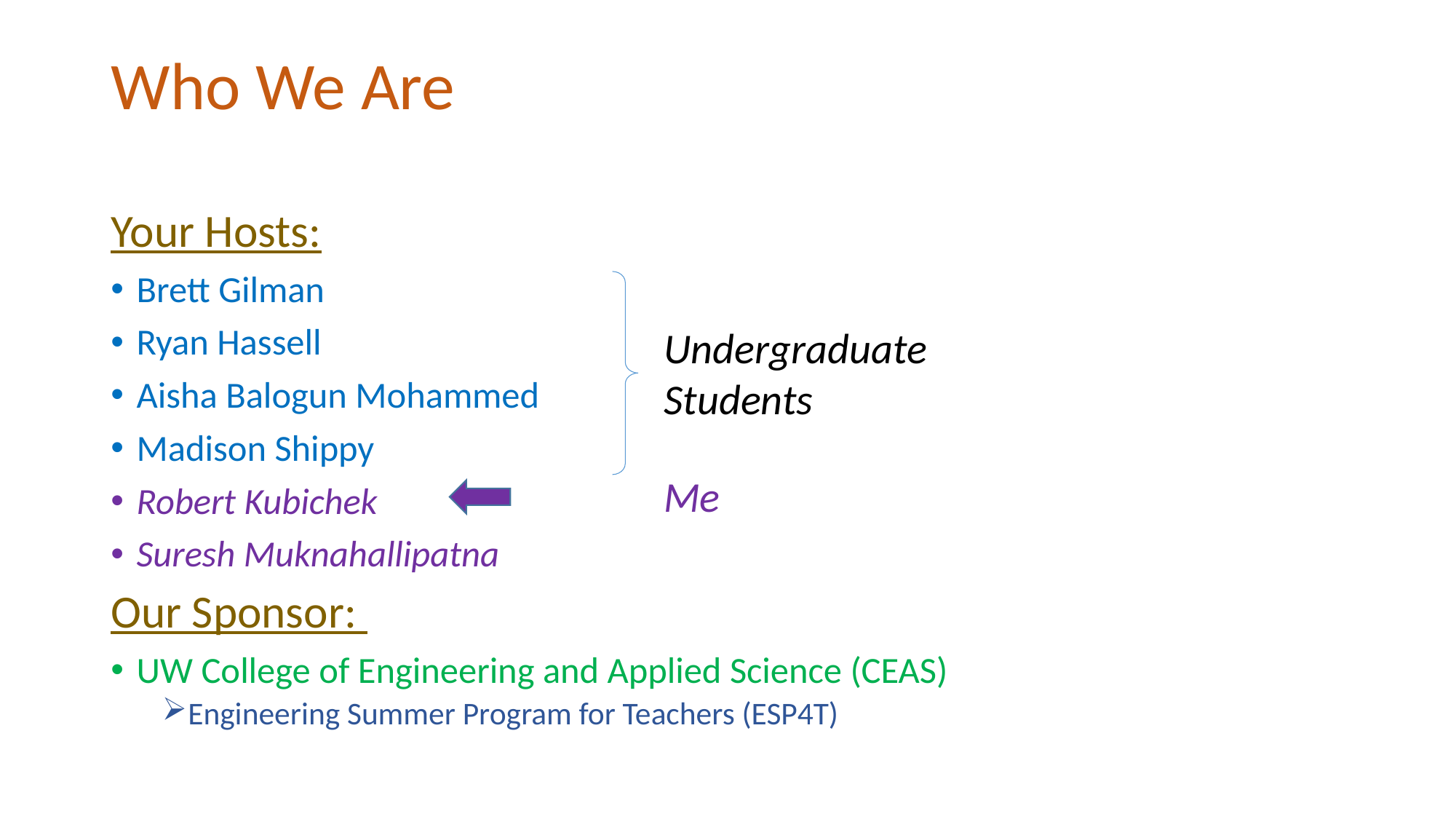

# Who We Are
Your Hosts:
Brett Gilman
Ryan Hassell
Aisha Balogun Mohammed
Madison Shippy
Robert Kubichek
Suresh Muknahallipatna
Our Sponsor:
UW College of Engineering and Applied Science (CEAS)
Engineering Summer Program for Teachers (ESP4T)

Undergraduate Students
Me